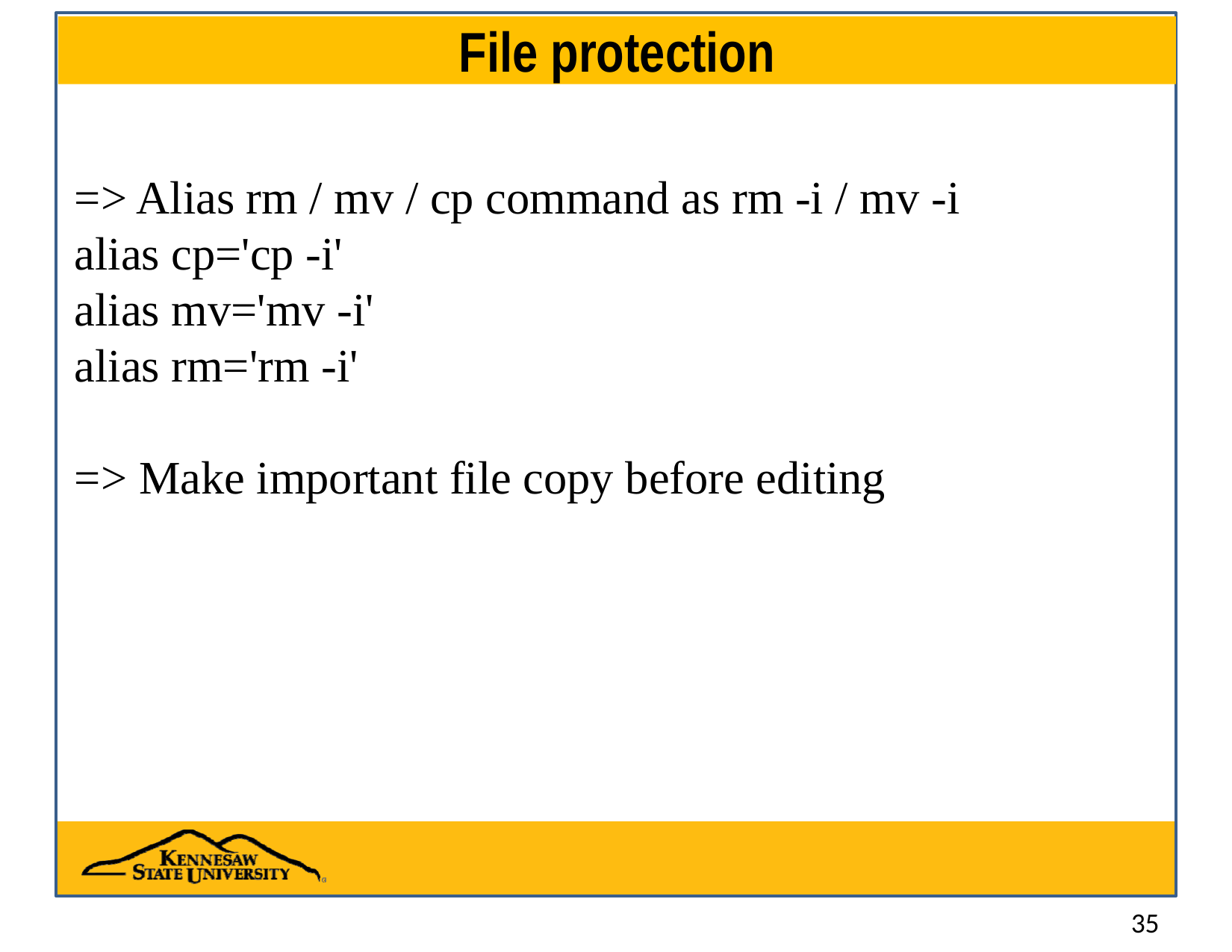

# File protection
=> Alias rm / mv / cp command as rm -i / mv -i
alias cp='cp -i'
alias mv='mv -i'
alias rm='rm -i'
=> Make important file copy before editing